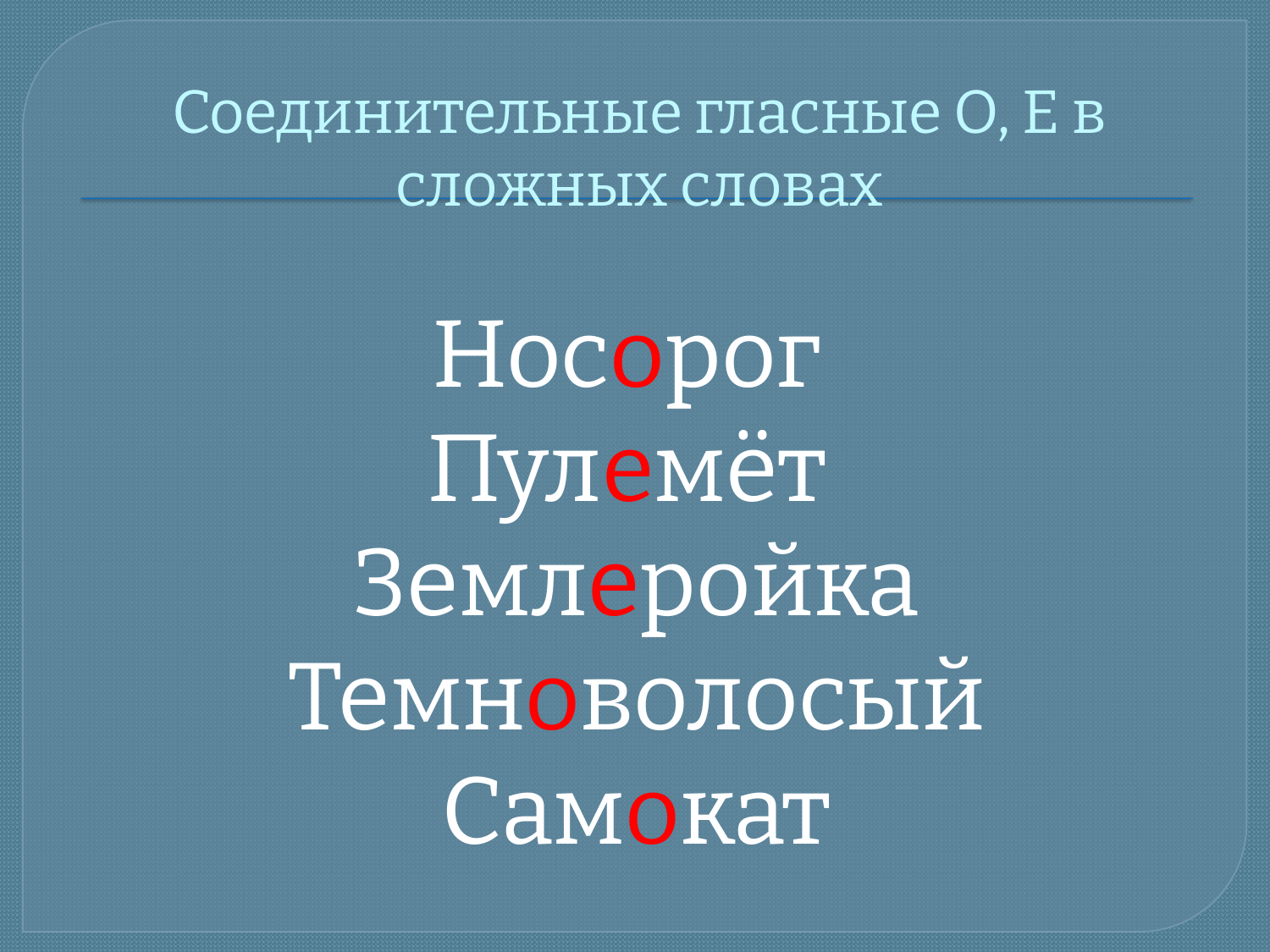

# Соединительные гласные О, Е в сложных словах
Носорог
Пулемёт
Землеройка
Темноволосый
Самокат